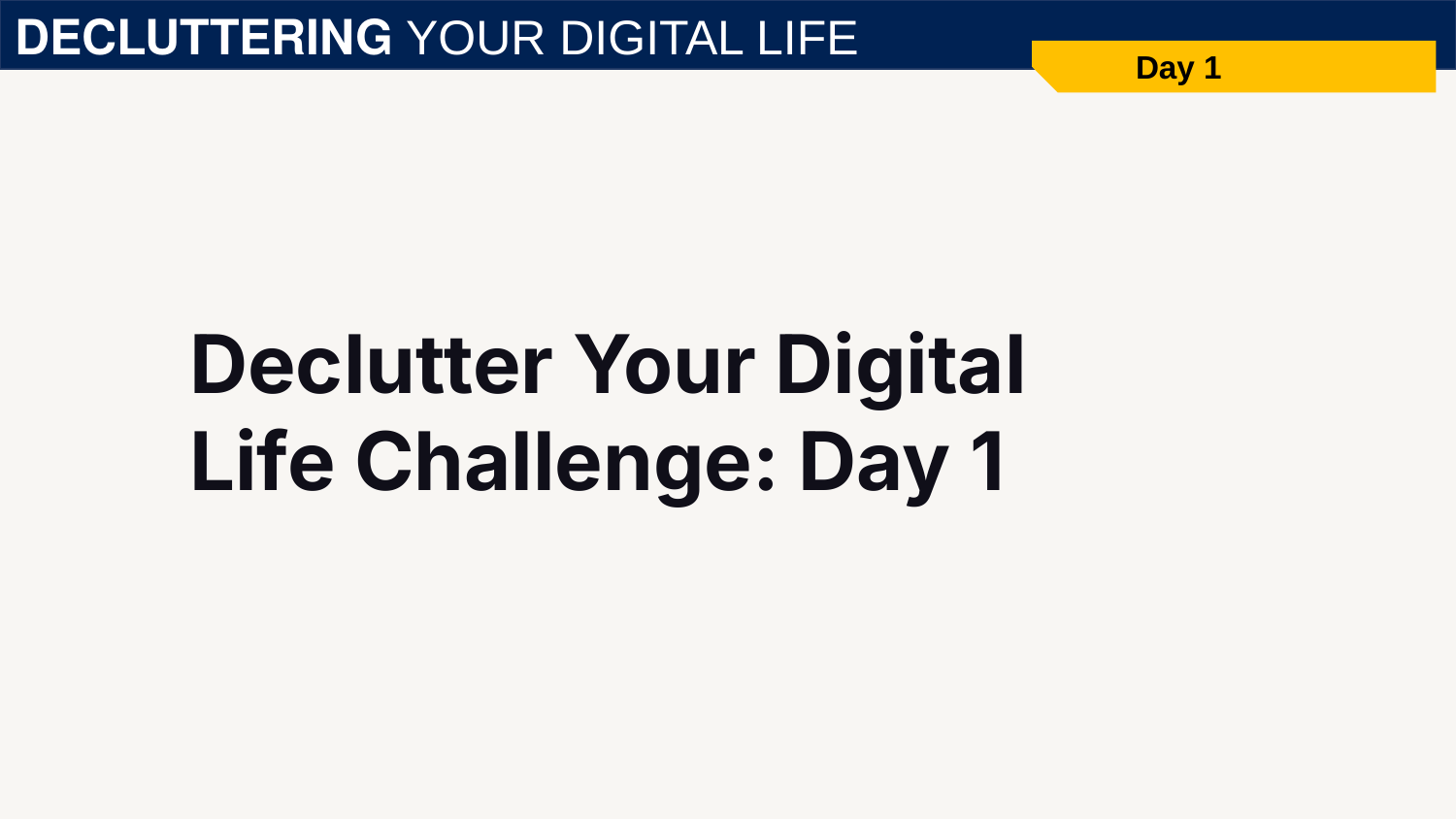

DECLUTTERING YOUR DIGITAL LIFE
Day 1

# Declutter Your Digital Life Challenge: Day 1